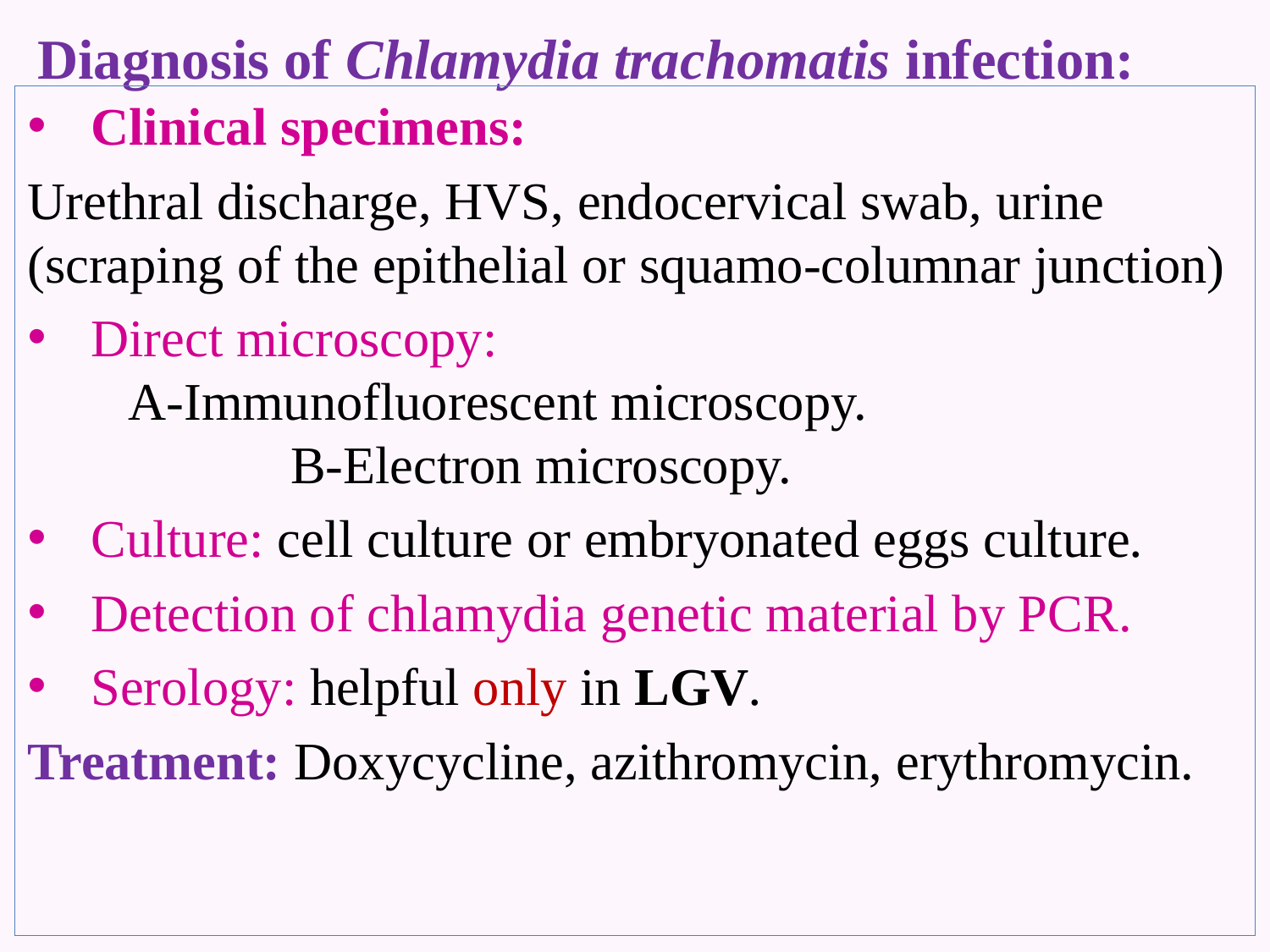

# Diagnosis of Chlamydia trachomatis infection:
Clinical specimens:
Urethral discharge, HVS, endocervical swab, urine (scraping of the epithelial or squamo-columnar junction)
Direct microscopy:                                                           A-Immunofluorescent microscopy.                                            B-Electron microscopy.
Culture: cell culture or embryonated eggs culture.
Detection of chlamydia genetic material by PCR.
Serology: helpful only in LGV.
Treatment: Doxycycline, azithromycin, erythromycin.